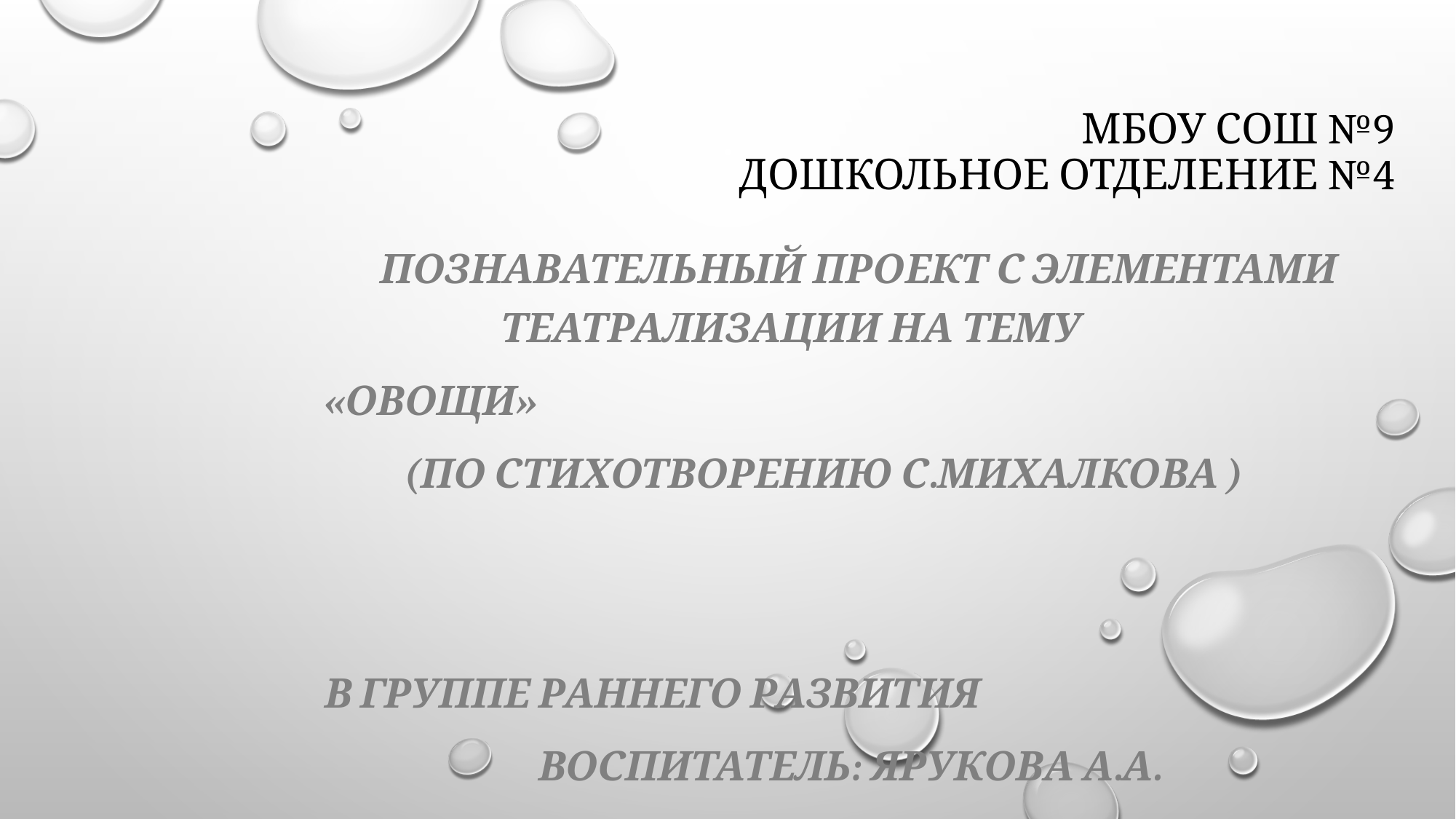

# Мбоу сош №9 ДОШКОЛЬНОЕ ОТДЕЛЕНИЕ №4
                  Познавательный проект с элементами                       		        театрализации на тему
				«Овощи»
	         (по стихотворению С.Михалкова )

					В группе раннего развития
		                        Воспитатель: Ярукова А.А.